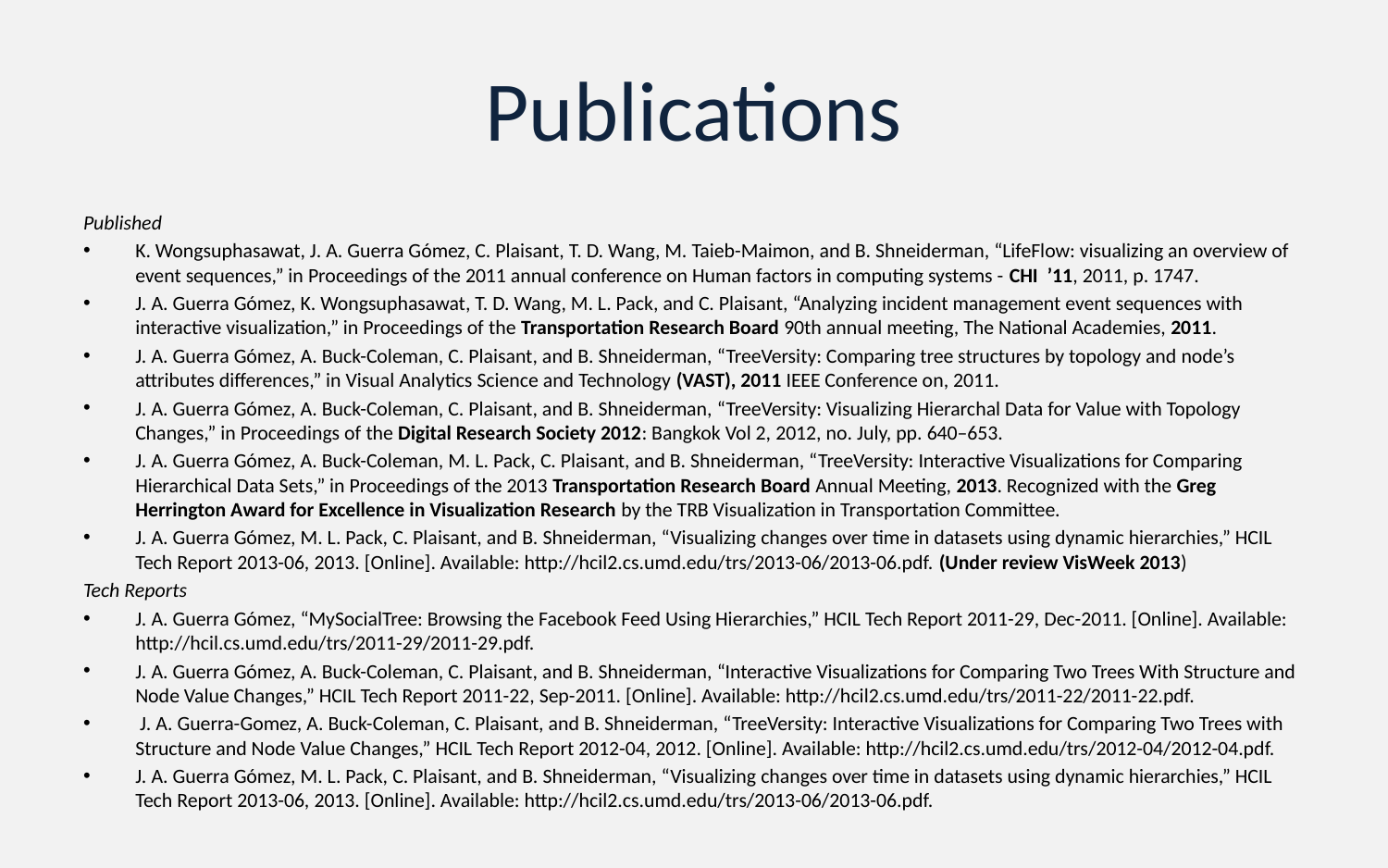

# Publications
Published
K. Wongsuphasawat, J. A. Guerra Gómez, C. Plaisant, T. D. Wang, M. Taieb-Maimon, and B. Shneiderman, “LifeFlow: visualizing an overview of event sequences,” in Proceedings of the 2011 annual conference on Human factors in computing systems - CHI  ’11, 2011, p. 1747.
J. A. Guerra Gómez, K. Wongsuphasawat, T. D. Wang, M. L. Pack, and C. Plaisant, “Analyzing incident management event sequences with interactive visualization,” in Proceedings of the Transportation Research Board 90th annual meeting, The National Academies, 2011.
J. A. Guerra Gómez, A. Buck-Coleman, C. Plaisant, and B. Shneiderman, “TreeVersity: Comparing tree structures by topology and node’s attributes differences,” in Visual Analytics Science and Technology (VAST), 2011 IEEE Conference on, 2011.
J. A. Guerra Gómez, A. Buck-Coleman, C. Plaisant, and B. Shneiderman, “TreeVersity: Visualizing Hierarchal Data for Value with Topology Changes,” in Proceedings of the Digital Research Society 2012: Bangkok Vol 2, 2012, no. July, pp. 640–653.
J. A. Guerra Gómez, A. Buck-Coleman, M. L. Pack, C. Plaisant, and B. Shneiderman, “TreeVersity: Interactive Visualizations for Comparing Hierarchical Data Sets,” in Proceedings of the 2013 Transportation Research Board Annual Meeting, 2013. Recognized with the Greg Herrington Award for Excellence in Visualization Research by the TRB Visualization in Transportation Committee.
J. A. Guerra Gómez, M. L. Pack, C. Plaisant, and B. Shneiderman, “Visualizing changes over time in datasets using dynamic hierarchies,” HCIL Tech Report 2013-06, 2013. [Online]. Available: http://hcil2.cs.umd.edu/trs/2013-06/2013-06.pdf. (Under review VisWeek 2013)
Tech Reports
J. A. Guerra Gómez, “MySocialTree: Browsing the Facebook Feed Using Hierarchies,” HCIL Tech Report 2011-29, Dec-2011. [Online]. Available: http://hcil.cs.umd.edu/trs/2011-29/2011-29.pdf.
J. A. Guerra Gómez, A. Buck-Coleman, C. Plaisant, and B. Shneiderman, “Interactive Visualizations for Comparing Two Trees With Structure and Node Value Changes,” HCIL Tech Report 2011-22, Sep-2011. [Online]. Available: http://hcil2.cs.umd.edu/trs/2011-22/2011-22.pdf.
 J. A. Guerra-Gomez, A. Buck-Coleman, C. Plaisant, and B. Shneiderman, “TreeVersity: Interactive Visualizations for Comparing Two Trees with Structure and Node Value Changes,” HCIL Tech Report 2012-04, 2012. [Online]. Available: http://hcil2.cs.umd.edu/trs/2012-04/2012-04.pdf.
J. A. Guerra Gómez, M. L. Pack, C. Plaisant, and B. Shneiderman, “Visualizing changes over time in datasets using dynamic hierarchies,” HCIL Tech Report 2013-06, 2013. [Online]. Available: http://hcil2.cs.umd.edu/trs/2013-06/2013-06.pdf.